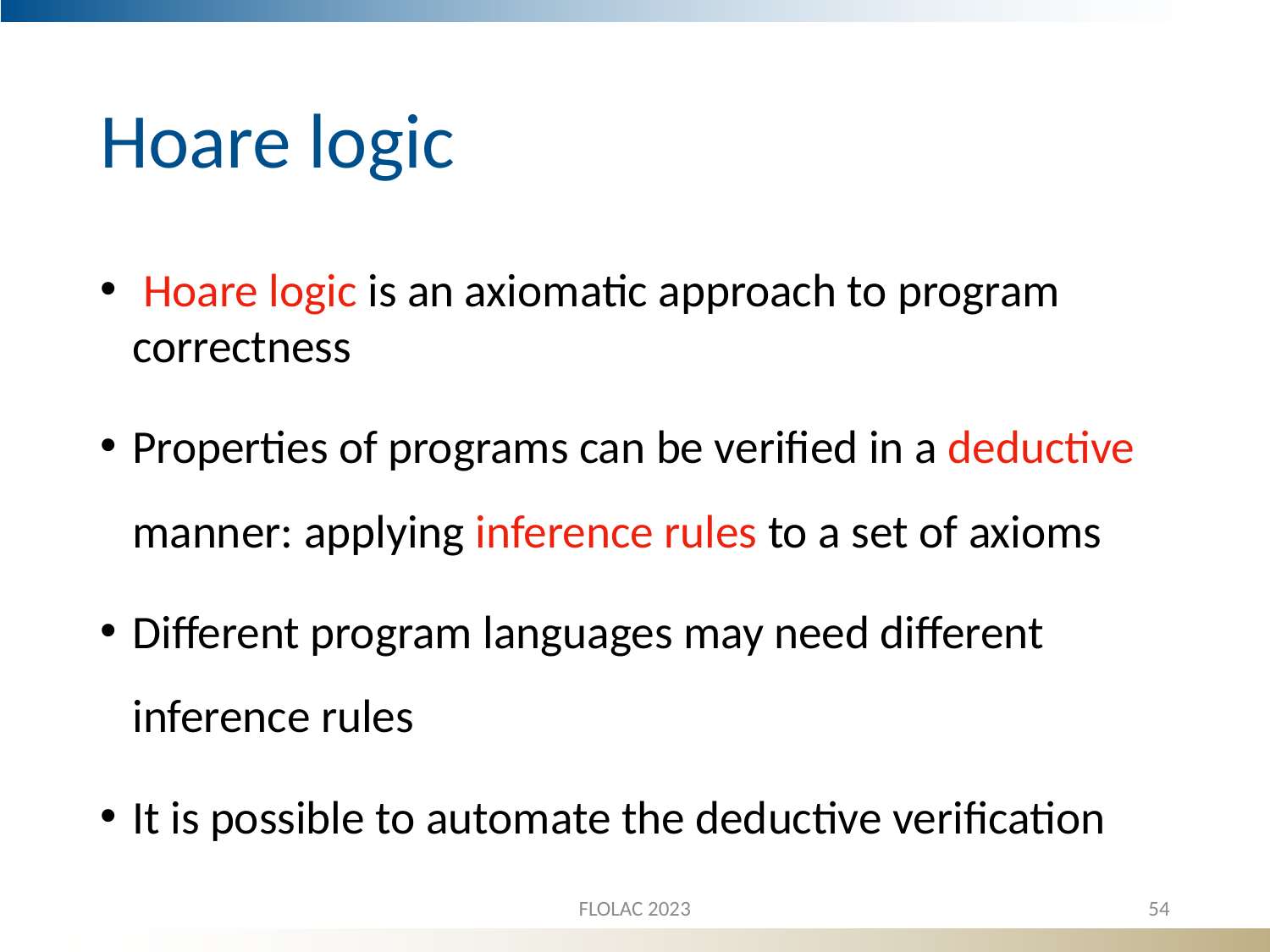

# Hoare logic
 Hoare logic is an axiomatic approach to program correctness
Properties of programs can be verified in a deductive manner: applying inference rules to a set of axioms
Different program languages may need different inference rules
It is possible to automate the deductive verification
FLOLAC 2023
54